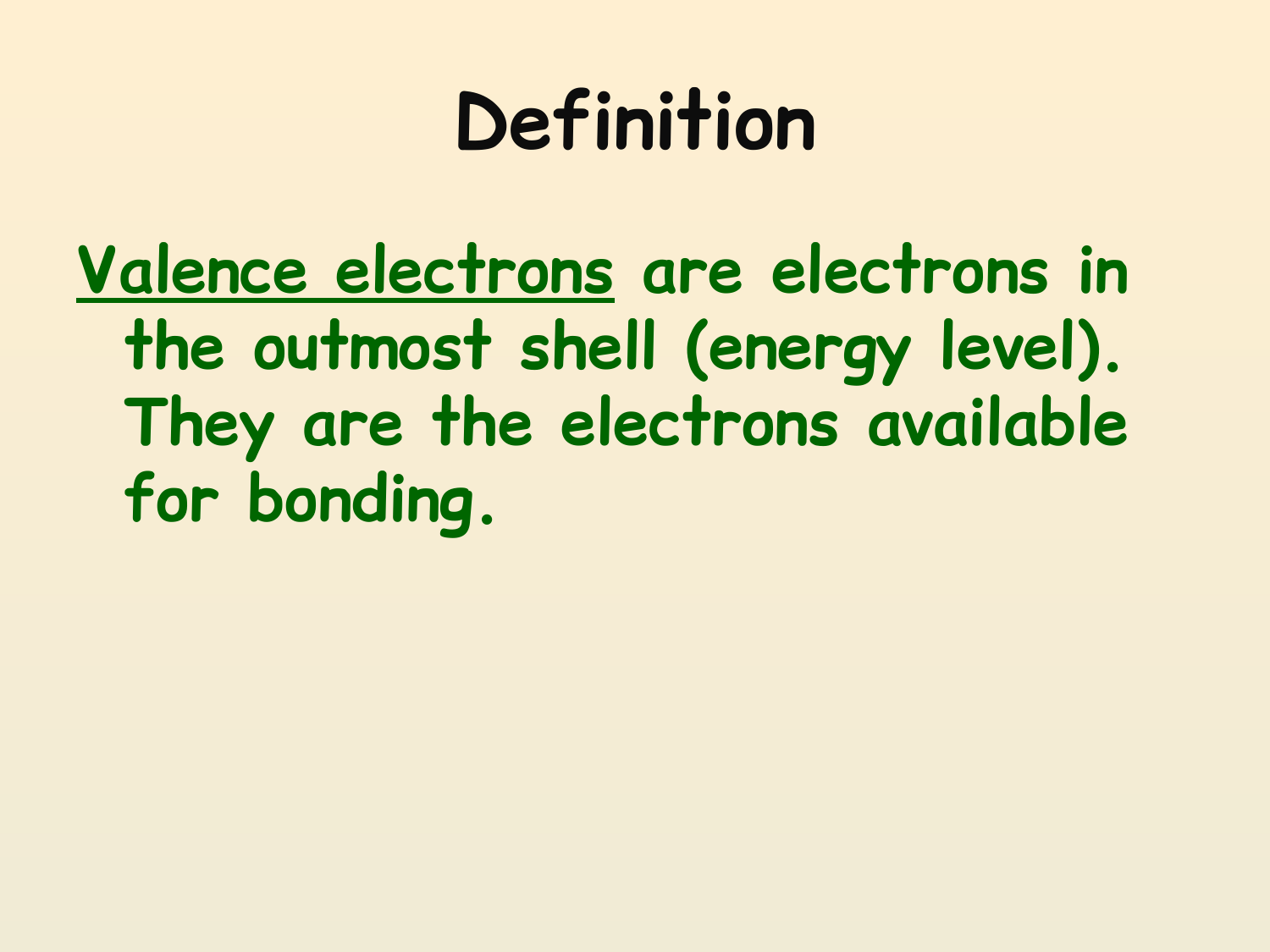

# Definition
Valence electrons are electrons in the outmost shell (energy level). They are the electrons available for bonding.